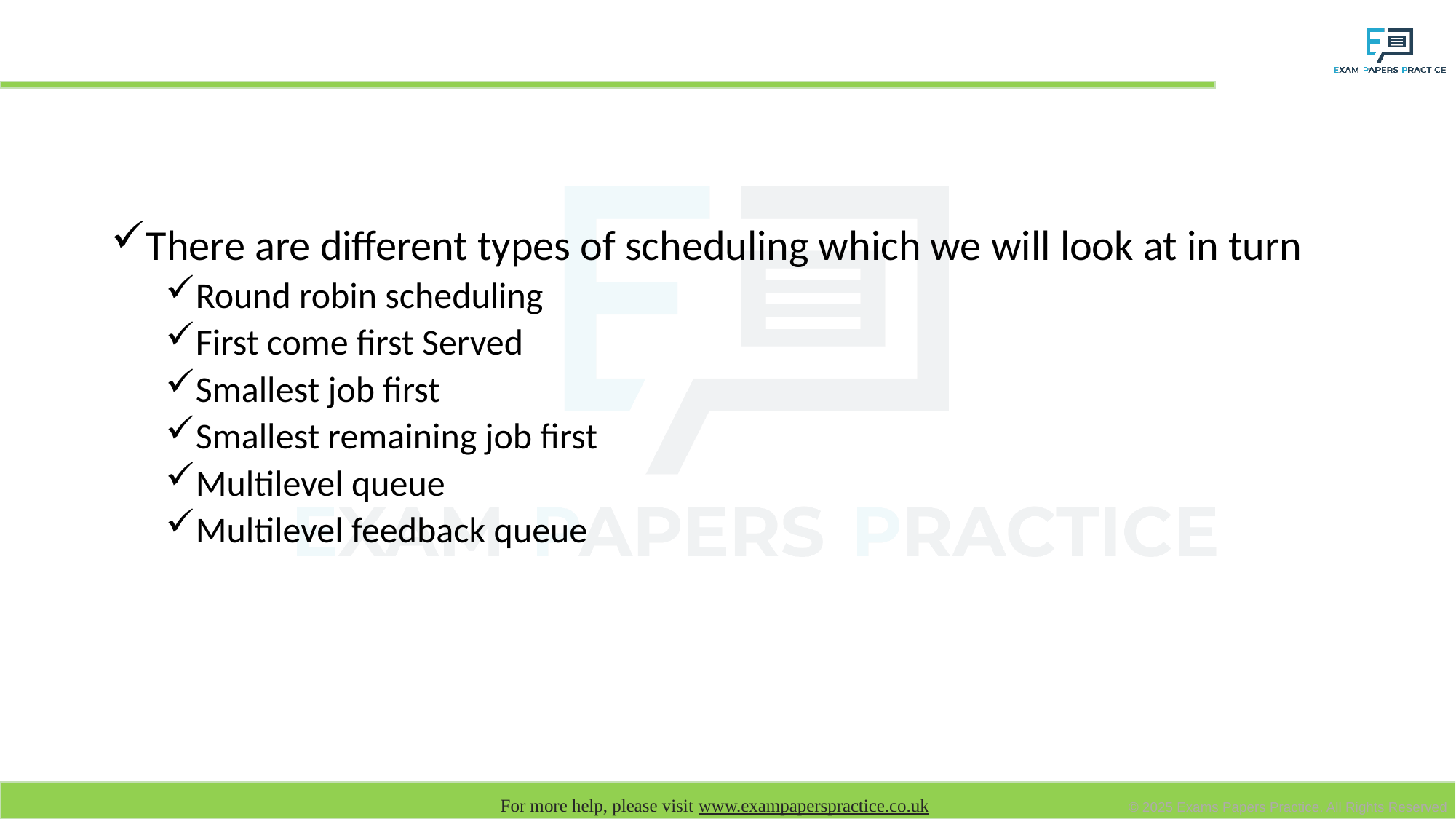

# Scheduling
There are different types of scheduling which we will look at in turn
Round robin scheduling
First come first Served
Smallest job first
Smallest remaining job first
Multilevel queue
Multilevel feedback queue